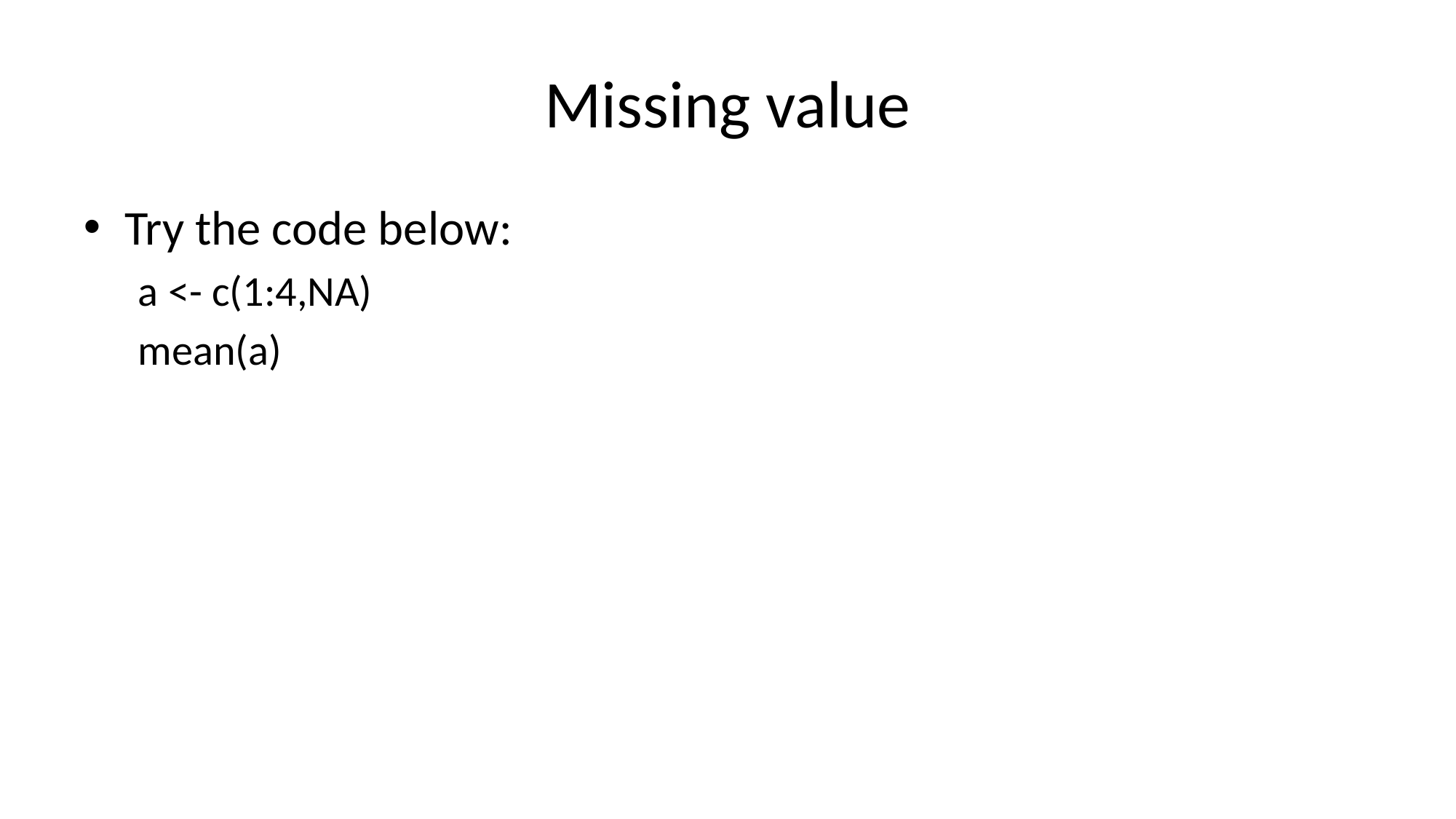

# Missing value
Try the code below:
a <- c(1:4,NA)
mean(a)